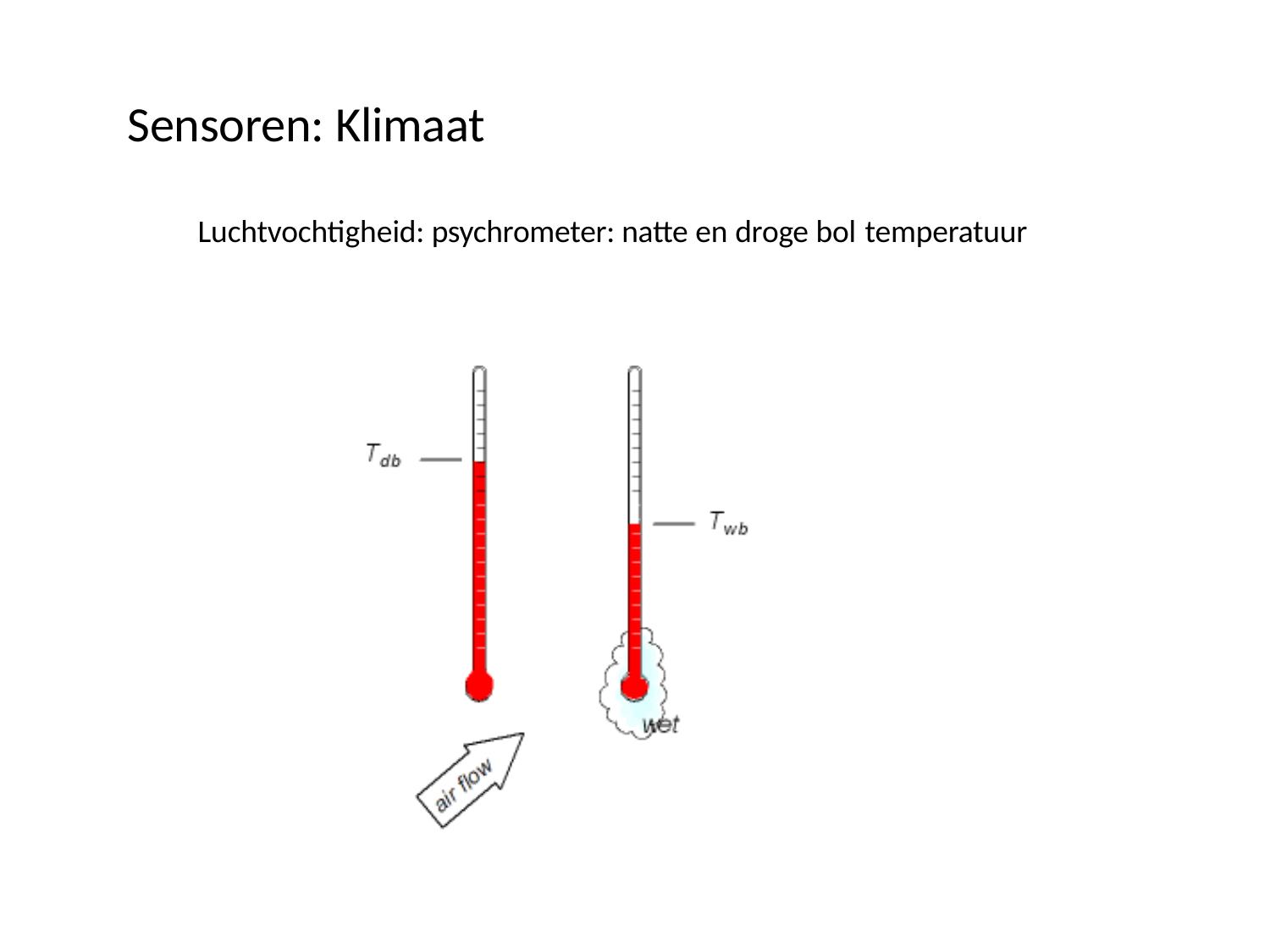

Sensoren: Klimaat
Luchtvochtigheid: psychrometer: natte en droge bol temperatuur